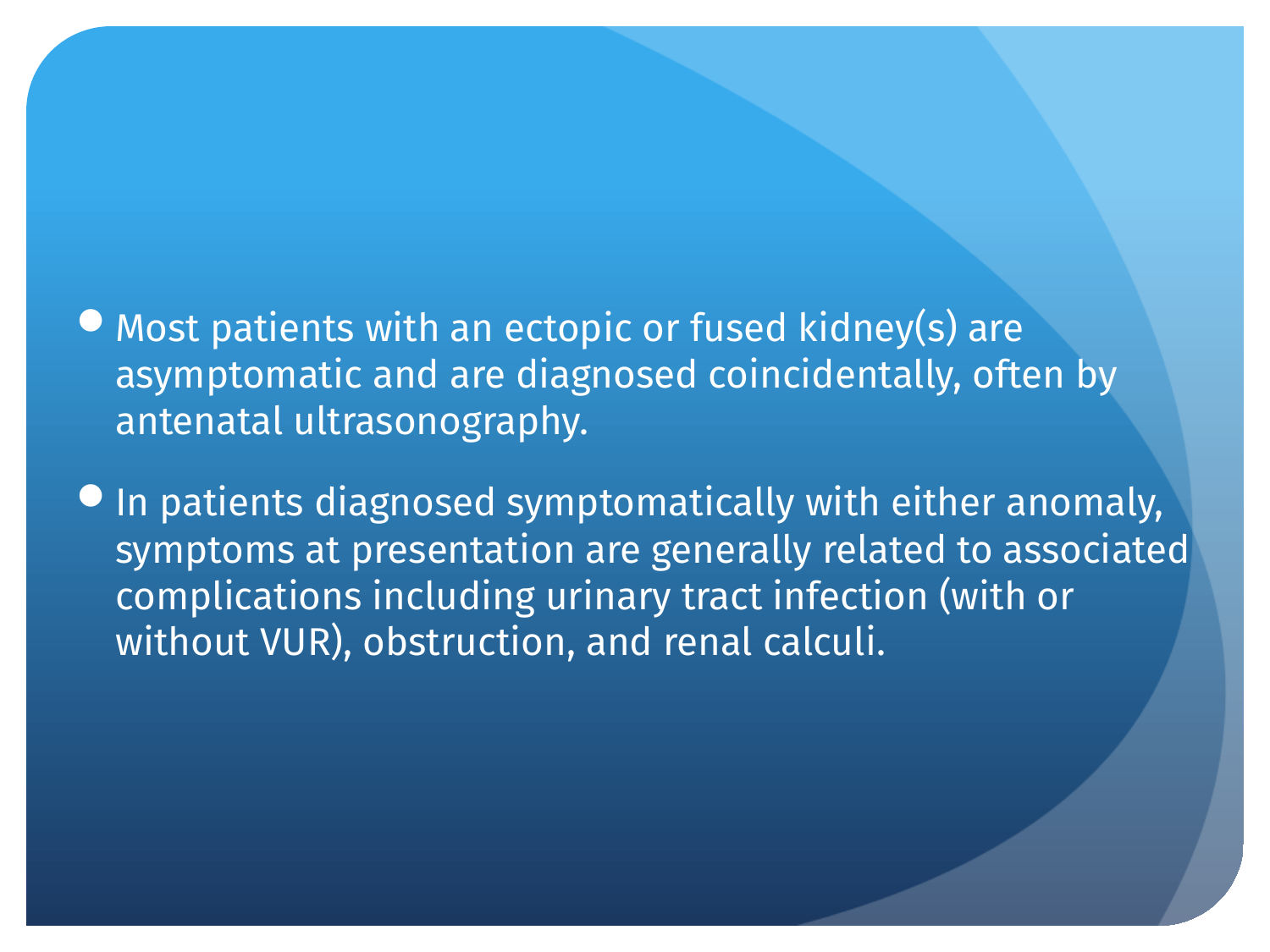

#
Most patients with an ectopic or fused kidney(s) are asymptomatic and are diagnosed coincidentally, often by antenatal ultrasonography.
In patients diagnosed symptomatically with either anomaly, symptoms at presentation are generally related to associated complications including urinary tract infection (with or without VUR), obstruction, and renal calculi.